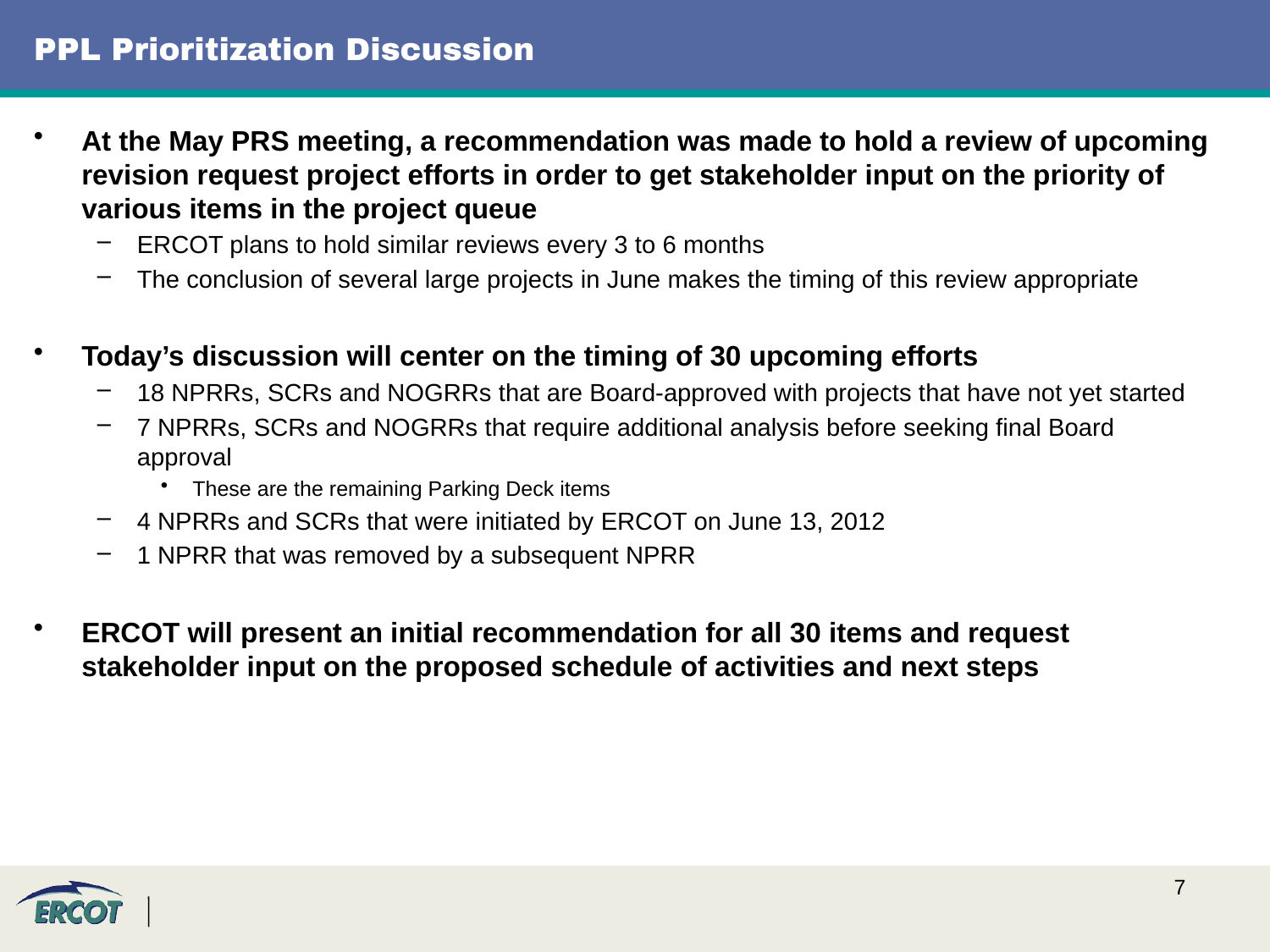

# PPL Prioritization Discussion
At the May PRS meeting, a recommendation was made to hold a review of upcoming revision request project efforts in order to get stakeholder input on the priority of various items in the project queue
ERCOT plans to hold similar reviews every 3 to 6 months
The conclusion of several large projects in June makes the timing of this review appropriate

Today’s discussion will center on the timing of 30 upcoming efforts
18 NPRRs, SCRs and NOGRRs that are Board-approved with projects that have not yet started
7 NPRRs, SCRs and NOGRRs that require additional analysis before seeking final Board approval
These are the remaining Parking Deck items
4 NPRRs and SCRs that were initiated by ERCOT on June 13, 2012
1 NPRR that was removed by a subsequent NPRR

ERCOT will present an initial recommendation for all 30 items and request stakeholder input on the proposed schedule of activities and next steps